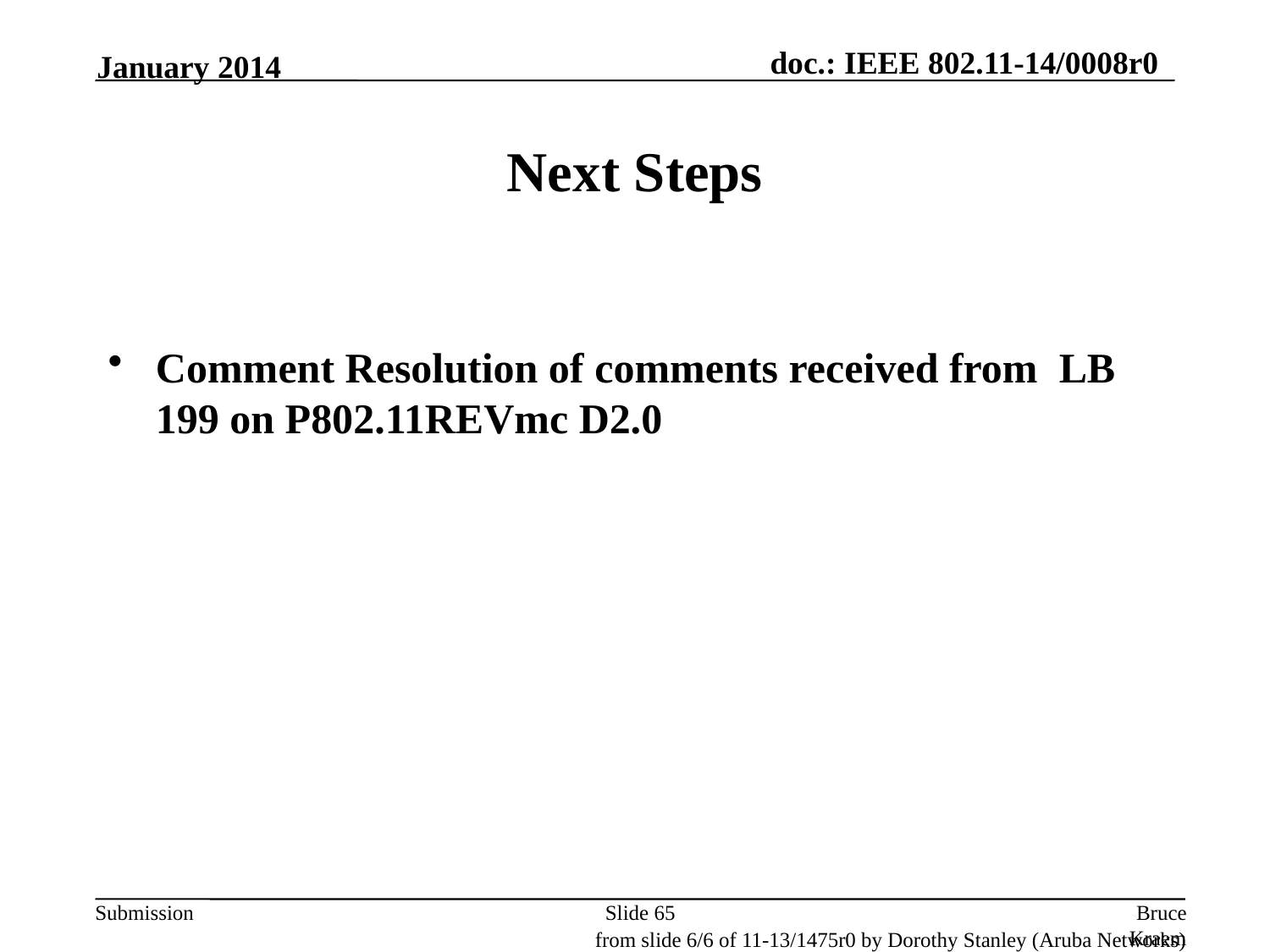

January 2014
# Next Steps

Comment Resolution of comments received from  LB 199 on P802.11REVmc D2.0
Slide 65
Bruce Kraemer, Marvell
from slide 6/6 of 11-13/1475r0 by Dorothy Stanley (Aruba Networks)